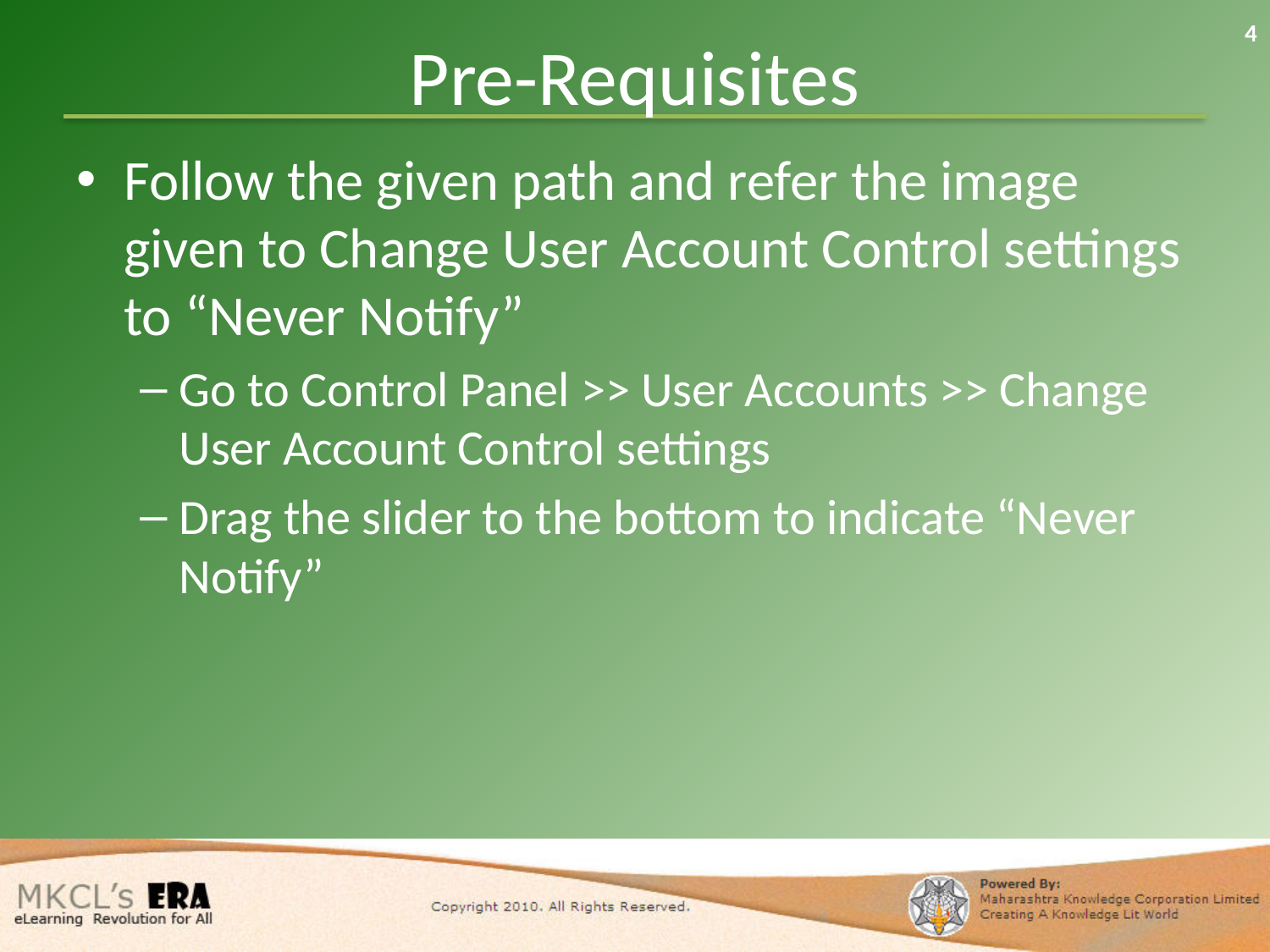

4
# Pre-Requisites
Follow the given path and refer the image given to Change User Account Control settings to “Never Notify”
Go to Control Panel >> User Accounts >> Change User Account Control settings
Drag the slider to the bottom to indicate “Never Notify”